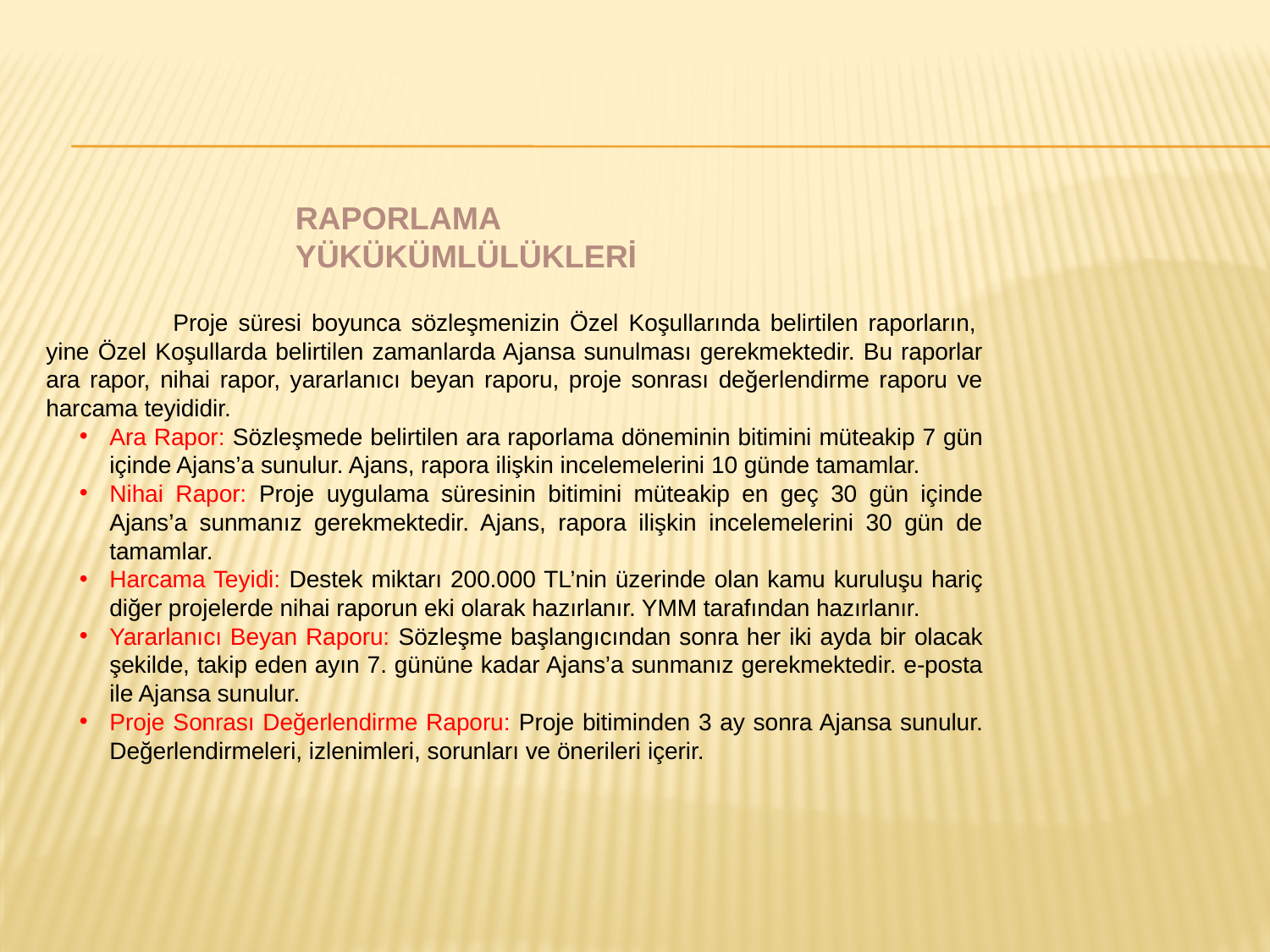

RAPORLAMA YÜKÜKÜMLÜLÜKLERİ
	Proje süresi boyunca sözleşmenizin Özel Koşullarında belirtilen raporların,  yine Özel Koşullarda belirtilen zamanlarda Ajansa sunulması gerekmektedir. Bu raporlar ara rapor, nihai rapor, yararlanıcı beyan raporu, proje sonrası değerlendirme raporu ve harcama teyididir.
Ara Rapor: Sözleşmede belirtilen ara raporlama döneminin bitimini müteakip 7 gün içinde Ajans’a sunulur. Ajans, rapora ilişkin incelemelerini 10 günde tamamlar.
Nihai Rapor: Proje uygulama süresinin bitimini müteakip en geç 30 gün içinde Ajans’a sunmanız gerekmektedir. Ajans, rapora ilişkin incelemelerini 30 gün de tamamlar.
Harcama Teyidi: Destek miktarı 200.000 TL’nin üzerinde olan kamu kuruluşu hariç diğer projelerde nihai raporun eki olarak hazırlanır. YMM tarafından hazırlanır.
Yararlanıcı Beyan Raporu: Sözleşme başlangıcından sonra her iki ayda bir olacak şekilde, takip eden ayın 7. gününe kadar Ajans’a sunmanız gerekmektedir. e-posta ile Ajansa sunulur.
Proje Sonrası Değerlendirme Raporu: Proje bitiminden 3 ay sonra Ajansa sunulur. Değerlendirmeleri, izlenimleri, sorunları ve önerileri içerir.